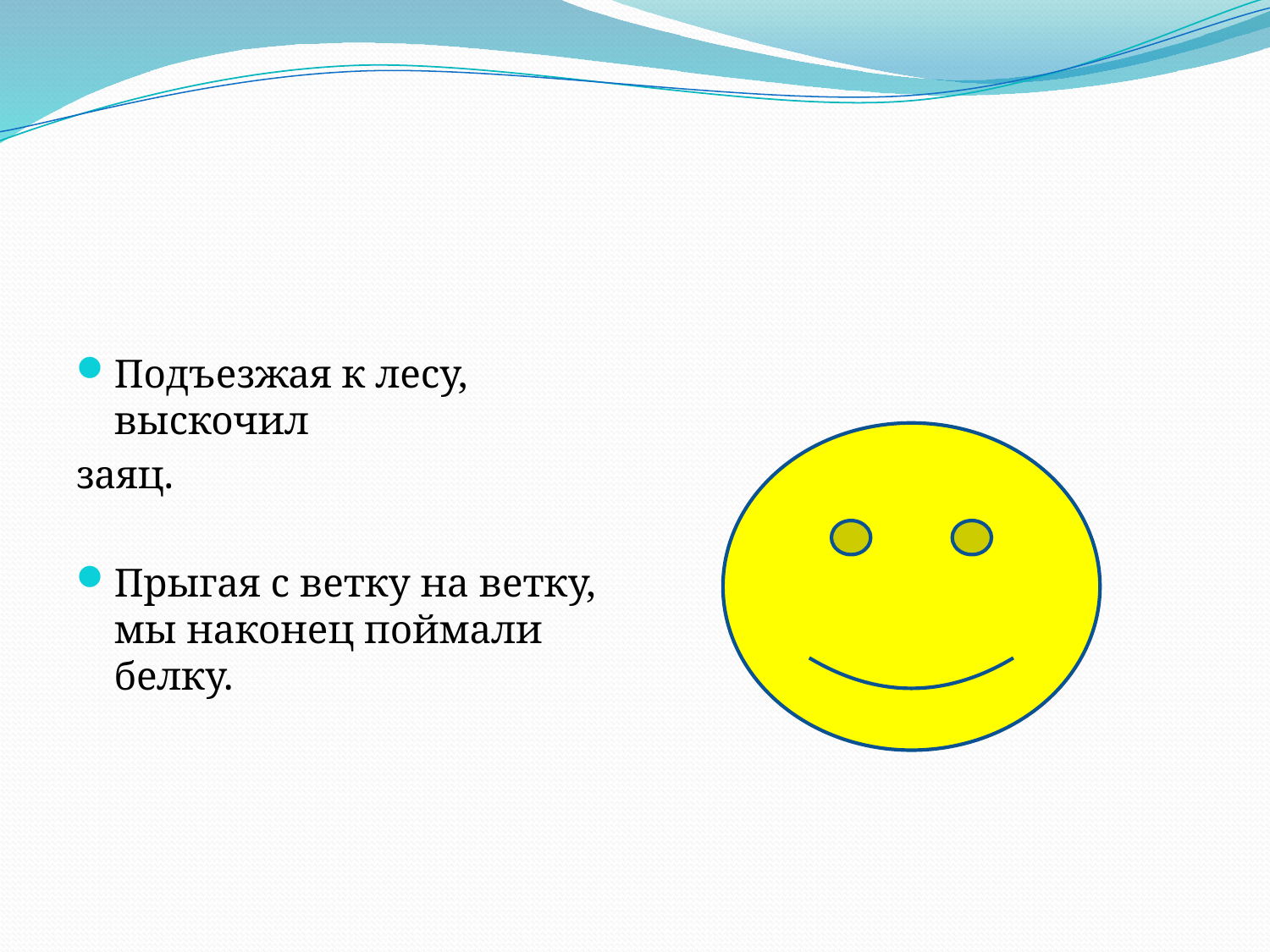

#

Подъезжая к лесу, выскочил
заяц.

Прыгая с ветку на ветку, мы наконец поймали белку.